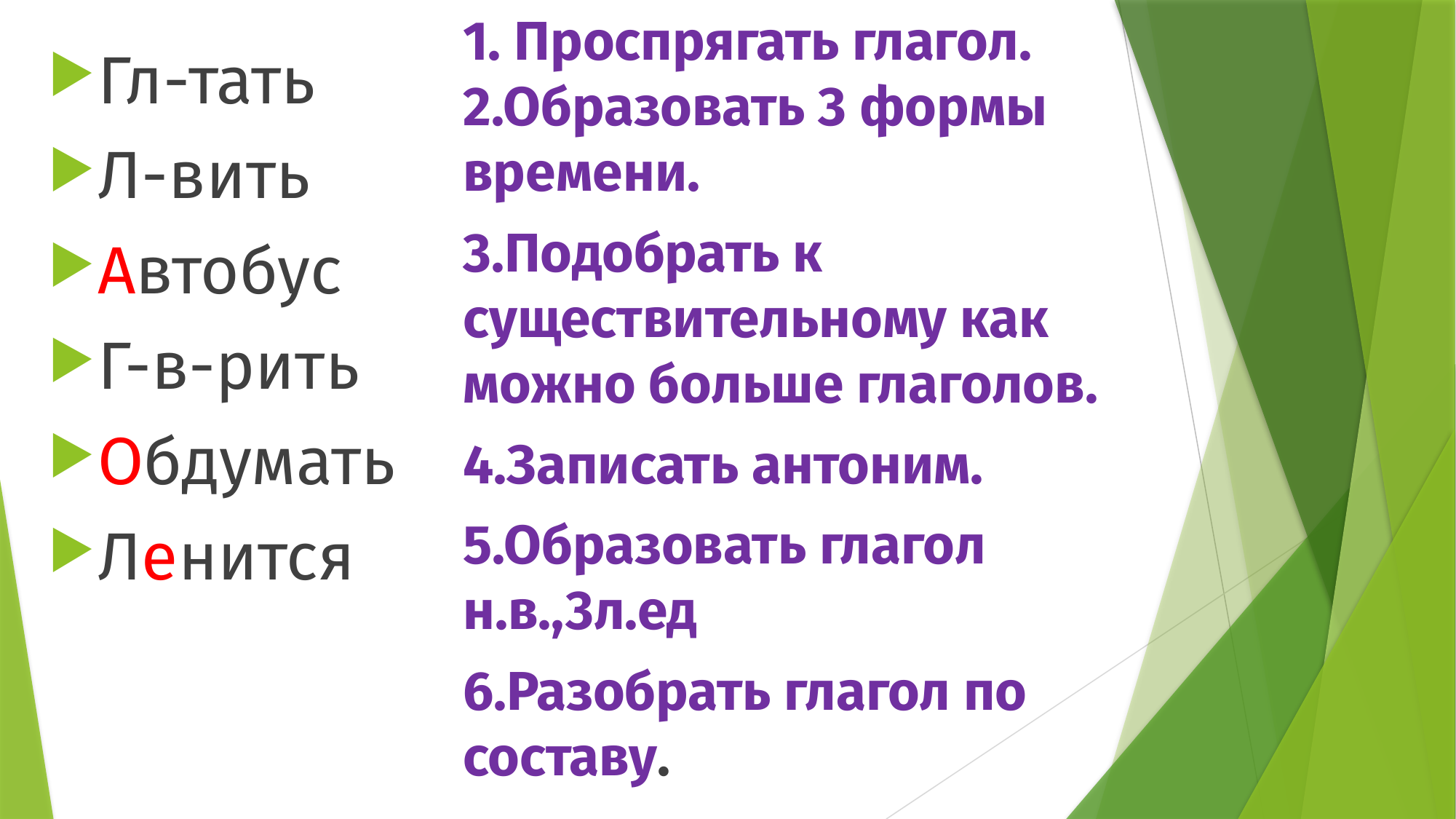

1. Проспрягать глагол.
2.Образовать 3 формы времени.
3.Подобрать к существительному как можно больше глаголов.
4.Записать антоним.
5.Образовать глагол н.в.,3л.ед
6.Разобрать глагол по составу.
# .
Гл-тать
Л-вить
Автобус
Г-в-рить
Обдумать
Ленится